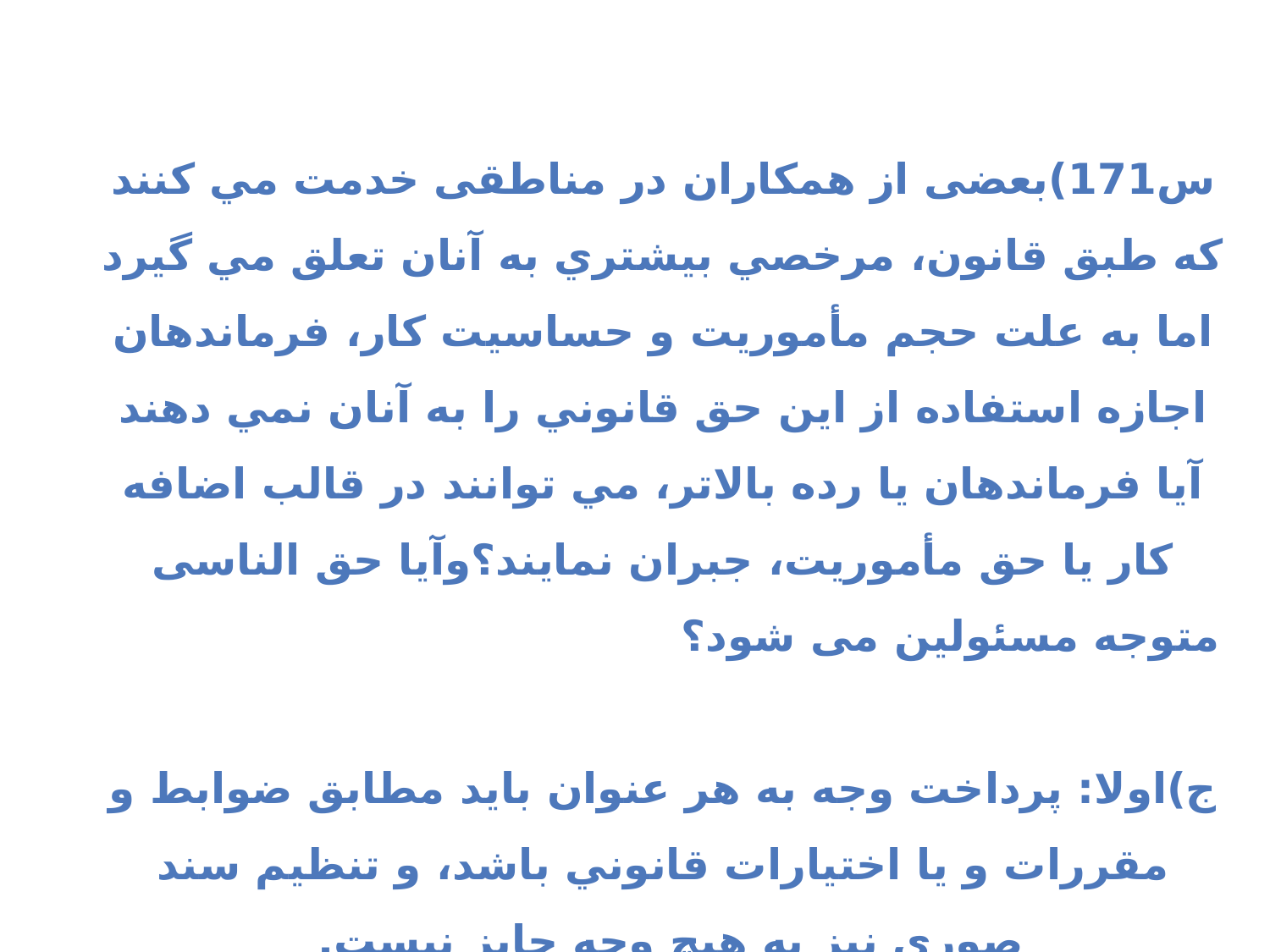

س171)بعضی از همكاران در مناطقی خدمت مي كنند كه طبق قانون، مرخصي بيشتري به آنان تعلق مي گيرد اما به علت حجم مأموريت و حساسيت كار، فرماندهان اجازه استفاده از اين حق قانوني را به آنان نمي دهند آيا فرماندهان يا رده بالاتر، مي توانند در قالب اضافه كار يا حق مأموريت، جبران نمایند؟وآیا حق الناسی متوجه مسئولین می شود؟                                                                                                                    ج)اولا: پرداخت وجه به هر عنوان بايد مطابق ضوابط و مقررات و يا اختيارات قانوني باشد، و تنظيم سند صوري نيز به هيچ وجه جايز نيست.
وثانیا: اگر فرماندهان و مسئولين مجاز و مختار هستند كه در صورت ضرورت كار و مأموريت، مرخصي كاركنان را لغو كنند، شرعاً ضامن نيستند، ولي اگر مجاز نباشند شرعاً ضامن هستند و بايد شخصاً جبران نمايند، نه از پول سازمان.